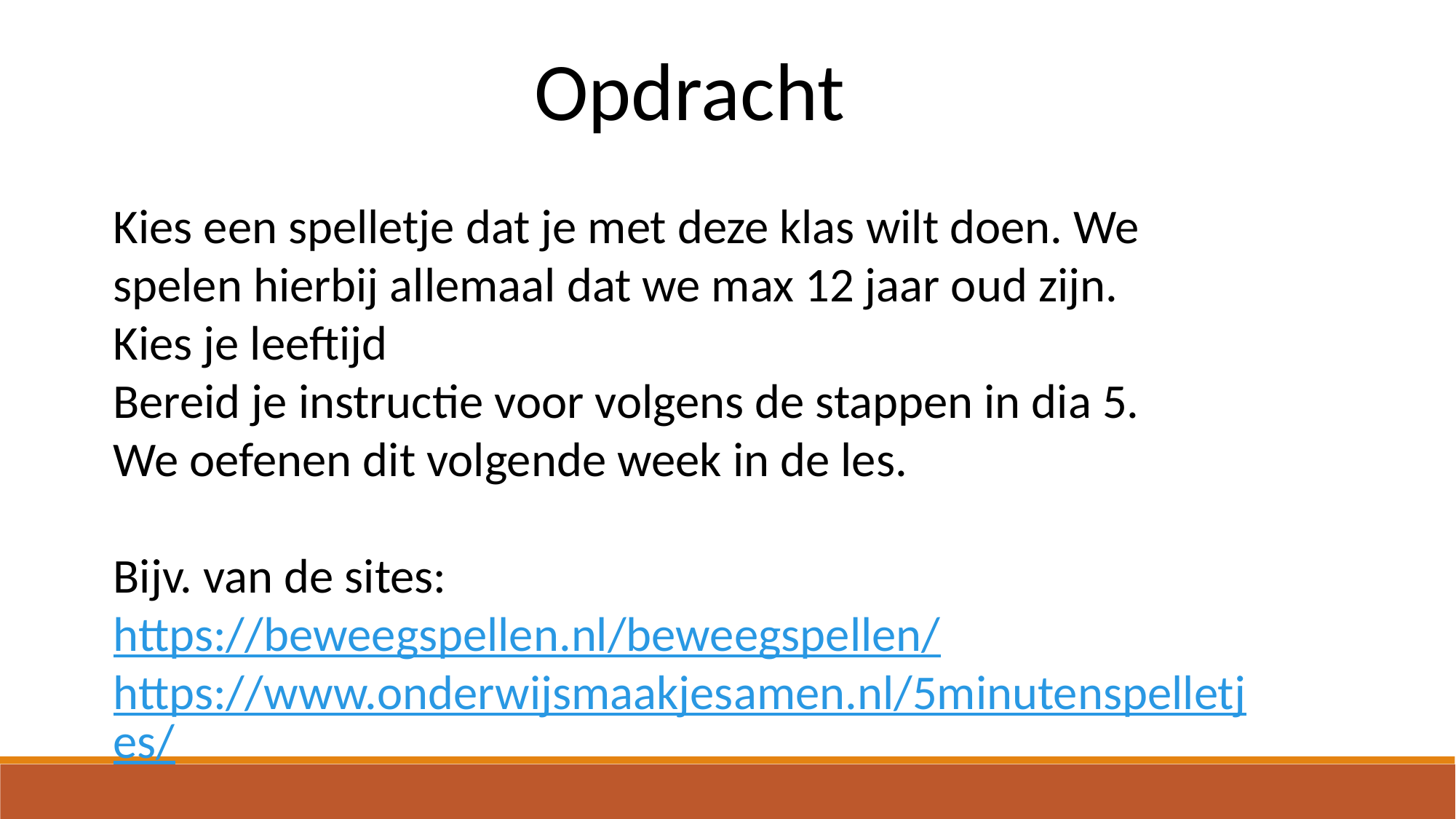

Opdracht

Kies een spelletje dat je met deze klas wilt doen. We spelen hierbij allemaal dat we max 12 jaar oud zijn.
Kies je leeftijd
Bereid je instructie voor volgens de stappen in dia 5.
We oefenen dit volgende week in de les.

Bijv. van de sites:
https://beweegspellen.nl/beweegspellen/
https://www.onderwijsmaakjesamen.nl/5minutenspelletjes/